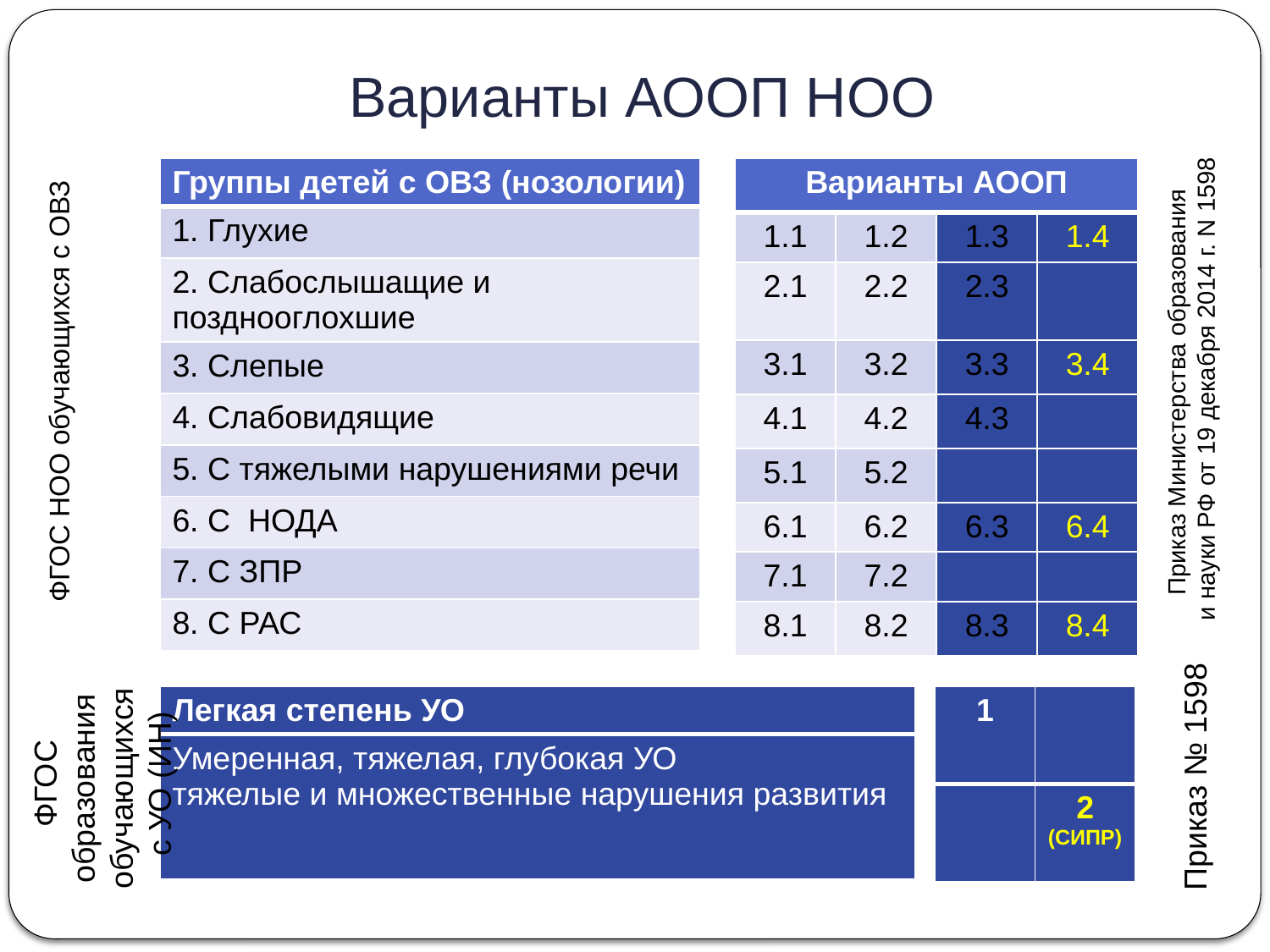

# Варианты АООП НОО
Приказ Министерства образования
и науки РФ от 19 декабря 2014 г. N 1598

| Варианты АООП |  |  |  |
| --- | --- | --- | --- |
| 1.1 | 1.2 | 1.3 | 1.4 |
| 2.1 | 2.2 | 2.3 |  |
| 3.1 | 3.2 | 3.3 | 3.4 |
| 4.1 | 4.2 | 4.3 |  |
| 5.1 | 5.2 |  |  |
| 6.1 | 6.2 | 6.3 | 6.4 |
| 7.1 | 7.2 |  |  |
| 8.1 | 8.2 | 8.3 | 8.4 |
ФГОС НОО обучающихся с ОВЗ
| Группы детей с ОВЗ (нозологии) |
| --- |
| 1. Глухие |
| 2. Слабослышащие и позднооглохшие |
| 3. Слепые |
| 4. Слабовидящие |
| 5. С тяжелыми нарушениями речи |
| 6. С НОДА |
| 7. С ЗПР |
| 8. С РАС |
ФГОС образования
обучающихся
с УО (ИН)
Приказ № 1598
| Легкая степень УО |
| --- |
| Умеренная, тяжелая, глубокая УО тяжелые и множественные нарушения развития |
| 1 |  |
| --- | --- |
|  | 2 (СИПР) |